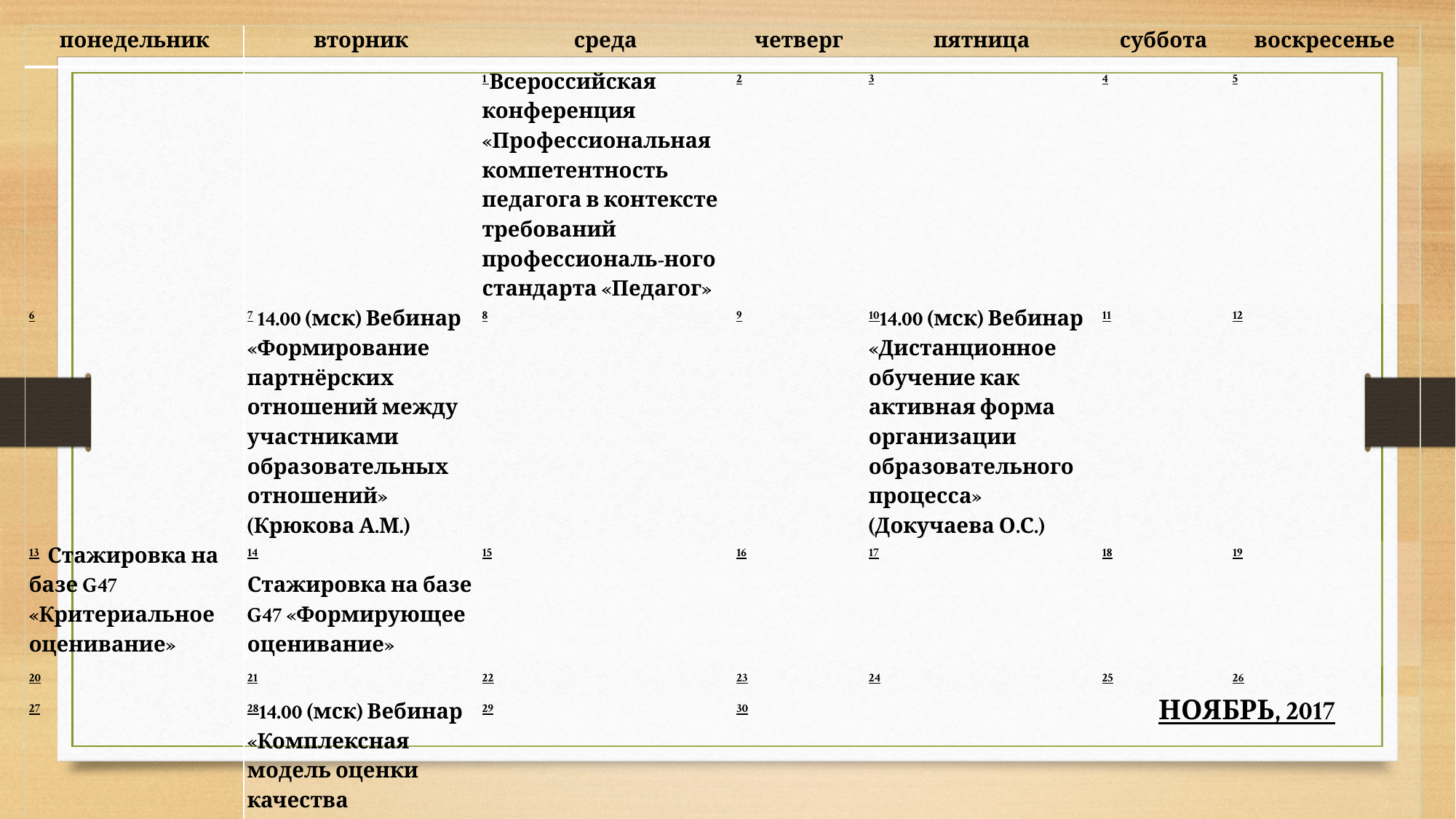

| понедельник | вторник | среда | четверг | пятница | суббота | воскресенье |
| --- | --- | --- | --- | --- | --- | --- |
|  |  | 1 Всероссийская конференция «Профессиональная компетентность педагога в контексте требований профессиональ-ного стандарта «Педагог» | 2 | 3 | 4 | 5 |
| 6 | 7 14.00 (мск) Вебинар «Формирование партнёрских отношений между участниками образовательных отношений» (Крюкова А.М.) | 8 | 9 | 1014.00 (мск) Вебинар «Дистанционное обучение как активная форма организации образовательного процесса» (Докучаева О.С.) | 11 | 12 |
| 13 Стажировка на базе G47 «Критериальное оценивание» | 14 Стажировка на базе G47 «Формирующее оценивание» | 15 | 16 | 17 | 18 | 19 |
| 20 | 21 | 22 | 23 | 24 | 25 | 26 |
| 27 | 2814.00 (мск) Вебинар «Комплексная модель оценки качества образования» (Крюкова А.М.) | 29 | 30 |  |  |  |
|  |  |  |  |  |  |  |
НОЯБРЬ, 2017